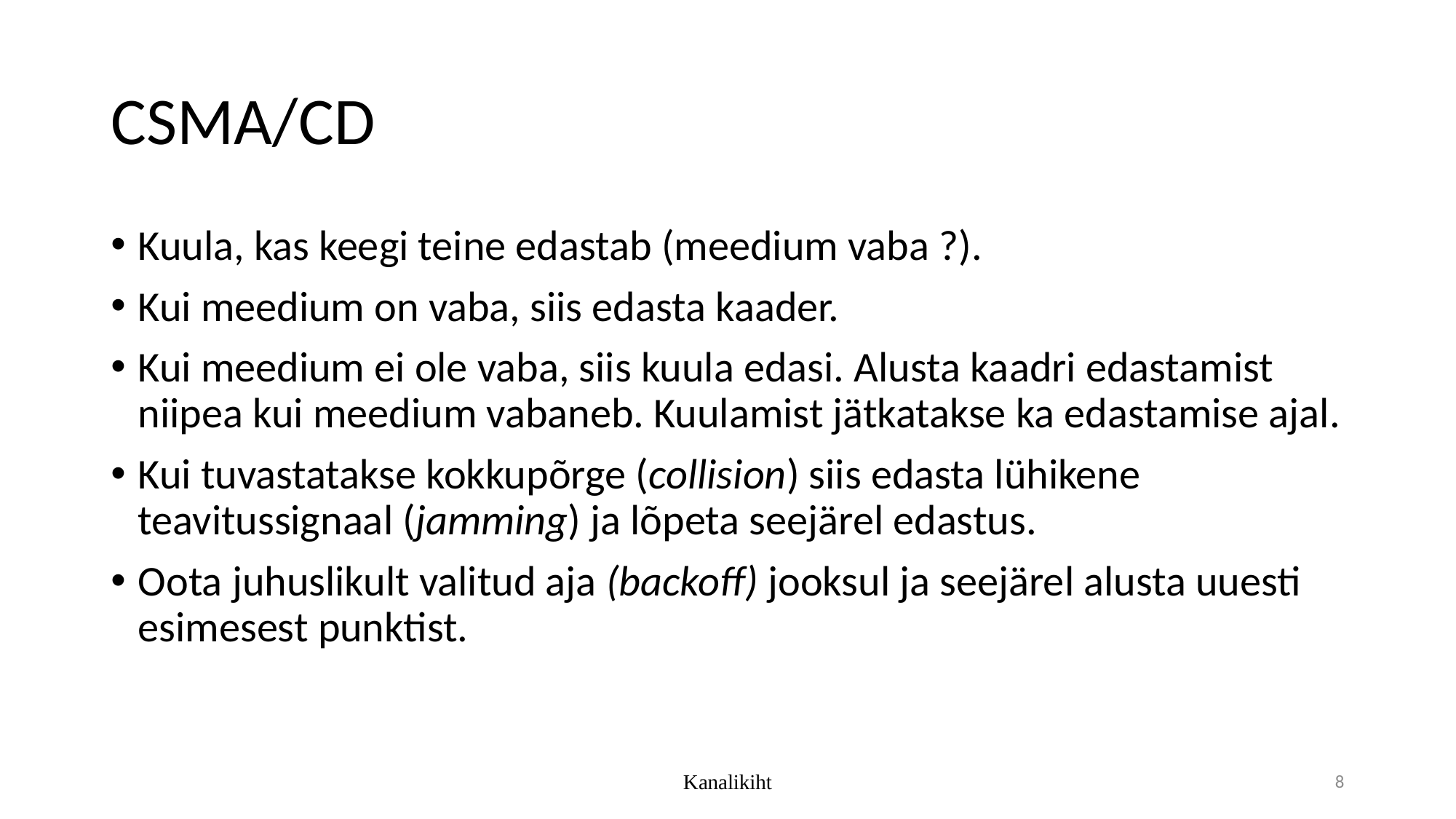

# CSMA/CD
Kuula, kas keegi teine edastab (meedium vaba ?).
Kui meedium on vaba, siis edasta kaader.
Kui meedium ei ole vaba, siis kuula edasi. Alusta kaadri edastamist niipea kui meedium vabaneb. Kuulamist jätkatakse ka edastamise ajal.
Kui tuvastatakse kokkupõrge (collision) siis edasta lühikene teavitussignaal (jamming) ja lõpeta seejärel edastus.
Oota juhuslikult valitud aja (backoff) jooksul ja seejärel alusta uuesti esimesest punktist.

Kanalikiht
8